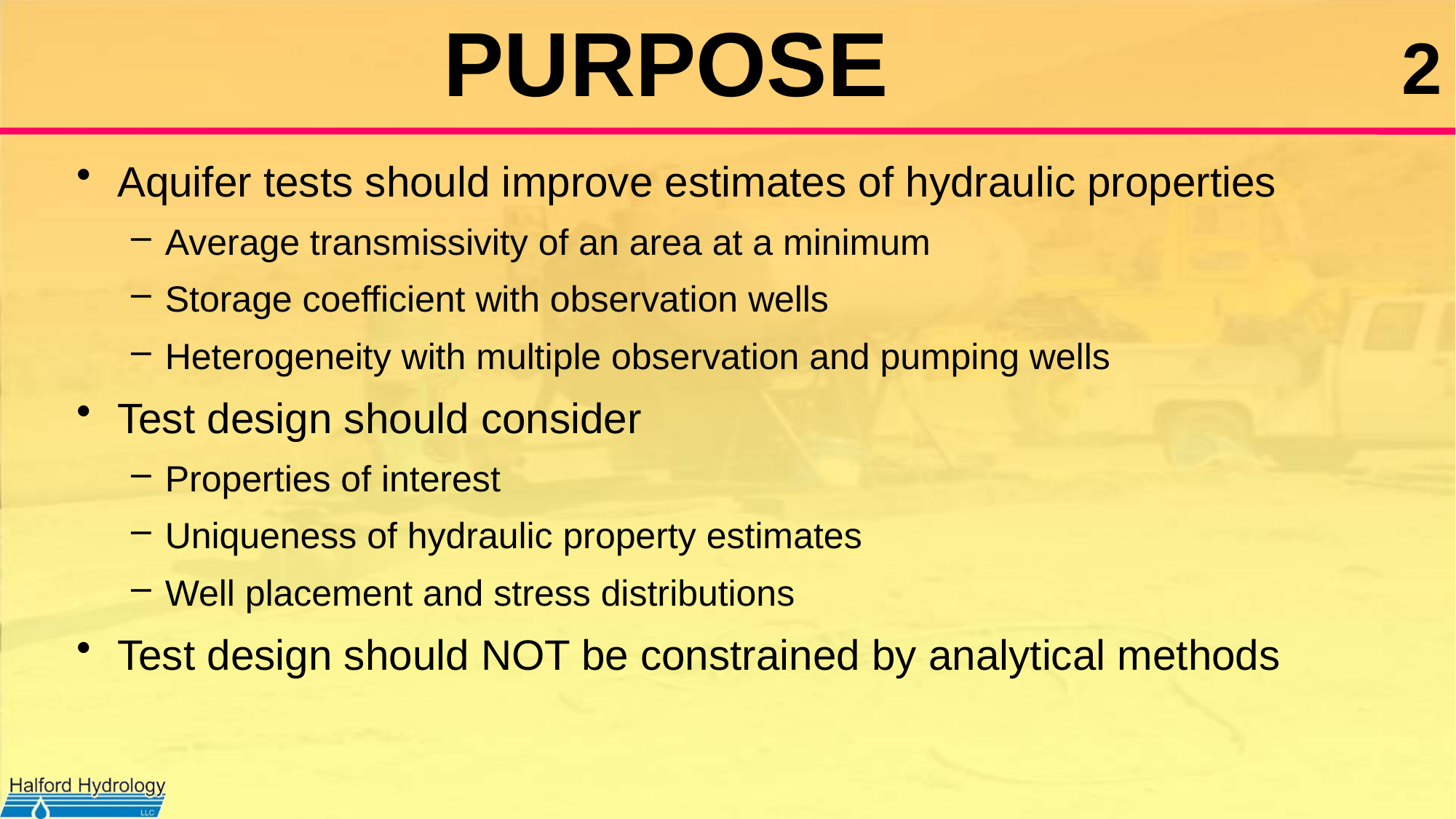

# PURPOSE
Aquifer tests should improve estimates of hydraulic properties
Average transmissivity of an area at a minimum
Storage coefficient with observation wells
Heterogeneity with multiple observation and pumping wells
Test design should consider
Properties of interest
Uniqueness of hydraulic property estimates
Well placement and stress distributions
Test design should NOT be constrained by analytical methods